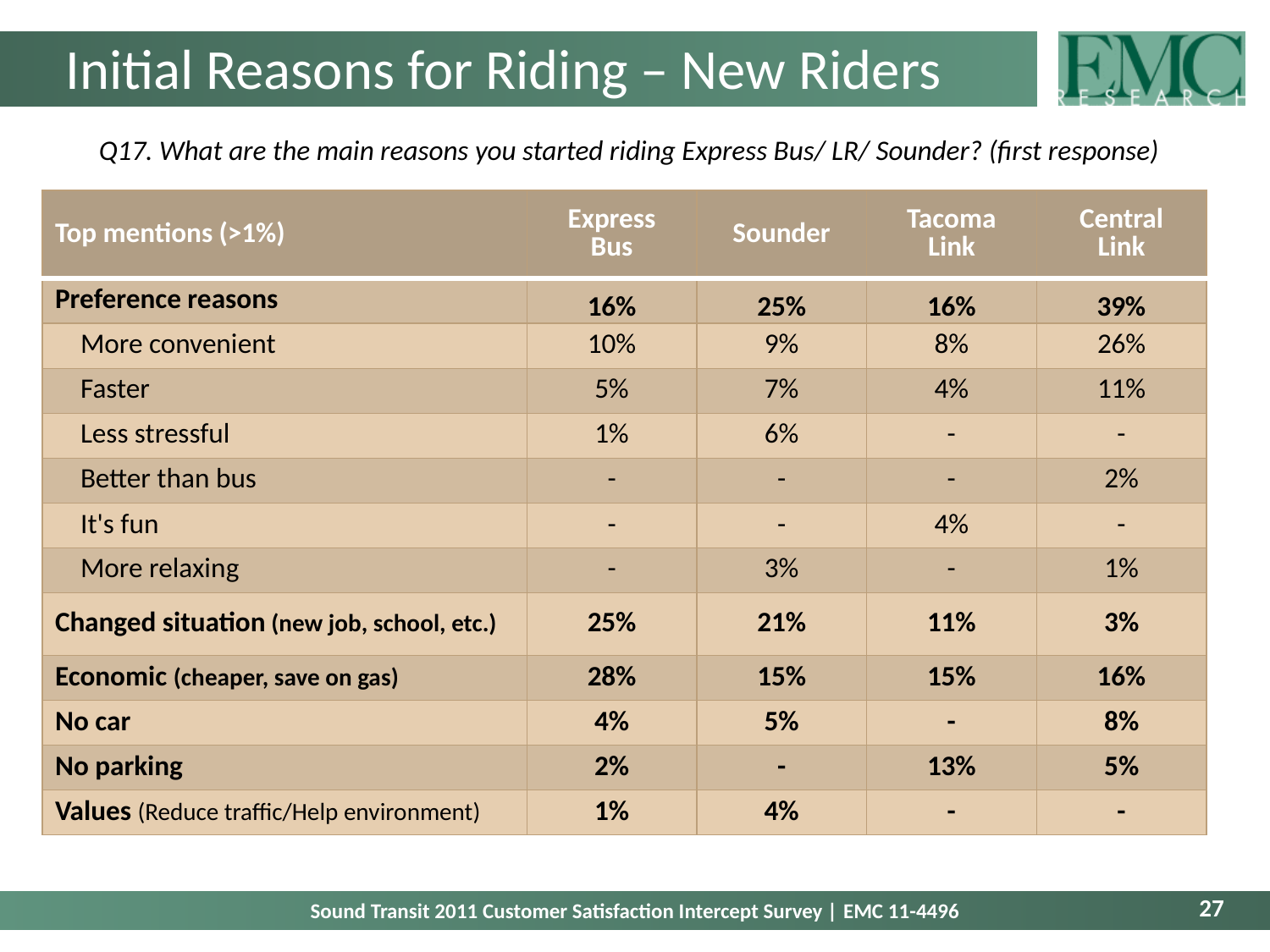

# Initial Reasons for Riding – New Riders
Q17. What are the main reasons you started riding Express Bus/ LR/ Sounder? (first response)
| Top mentions (>1%) | Express Bus | Sounder | Tacoma Link | Central Link |
| --- | --- | --- | --- | --- |
| Preference reasons | 16% | 25% | 16% | 39% |
| More convenient | 10% | 9% | 8% | 26% |
| Faster | 5% | 7% | 4% | 11% |
| Less stressful | 1% | 6% | - | - |
| Better than bus | - | - | - | 2% |
| It's fun | - | - | 4% | - |
| More relaxing | - | 3% | - | 1% |
| Changed situation (new job, school, etc.) | 25% | 21% | 11% | 3% |
| Economic (cheaper, save on gas) | 28% | 15% | 15% | 16% |
| No car | 4% | 5% | - | 8% |
| No parking | 2% | - | 13% | 5% |
| Values (Reduce traffic/Help environment) | 1% | 4% | - | - |